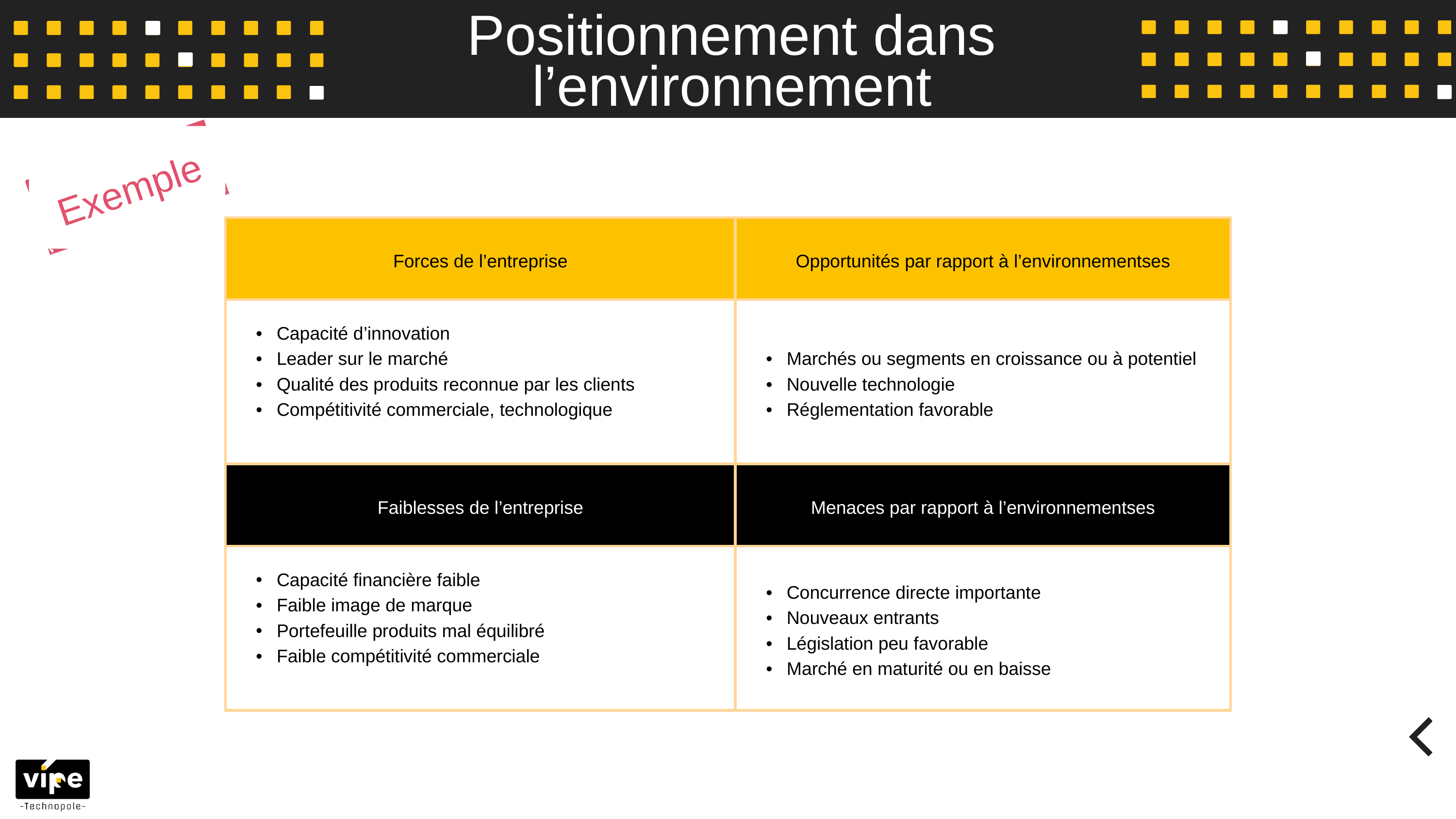

Positionnement dans l’environnement

Exemple
| Forces de l’entreprise | Opportunités par rapport à l’environnement​ses |
| --- | --- |
| Capacité d’innovation​ Leader sur le marché​ Qualité des produits reconnue par les clients​ Compétitivité commerciale, technologique | Marchés ou segments en croissance ou à potentiel​ Nouvelle technologie​ Réglementation favorable |
| Faiblesses de l’entreprise | Menaces par rapport à l’environnement​ses |
| --- | --- |
| Capacité financière faible​ Faible image de marque​ Portefeuille produits mal équilibré​ Faible compétitivité commerciale | Concurrence directe importante​ Nouveaux entrants​ Législation peu favorable​ Marché en maturité ou en baisse |